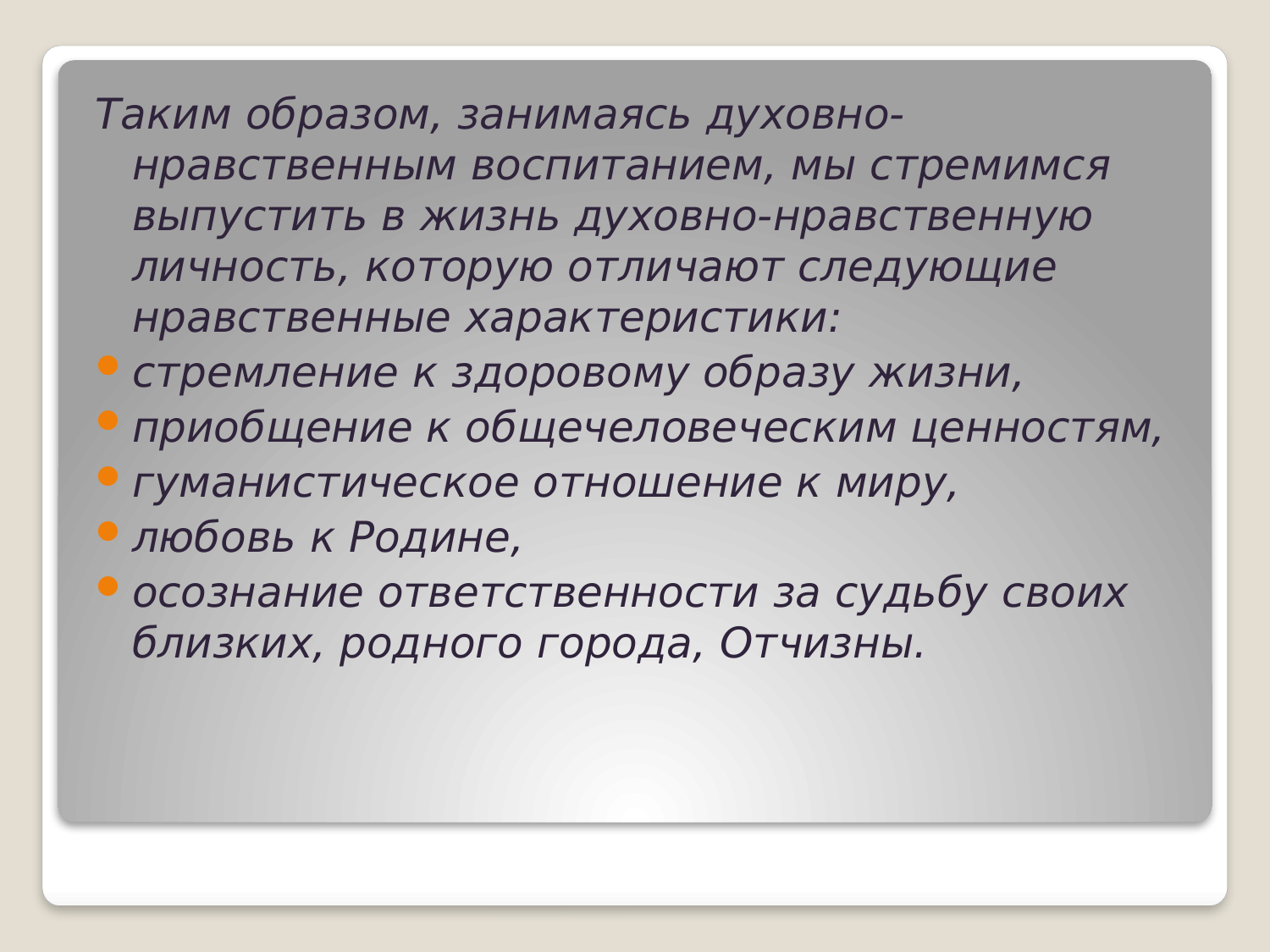

Таким образом, занимаясь духовно-нравственным воспитанием, мы стремимся выпустить в жизнь духовно-нравственную личность, которую отличают следующие нравственные характеристики:
стремление к здоровому образу жизни,
приобщение к общечеловеческим ценностям,
гуманистическое отношение к миру,
любовь к Родине,
осознание ответственности за судьбу своих близких, родного города, Отчизны.